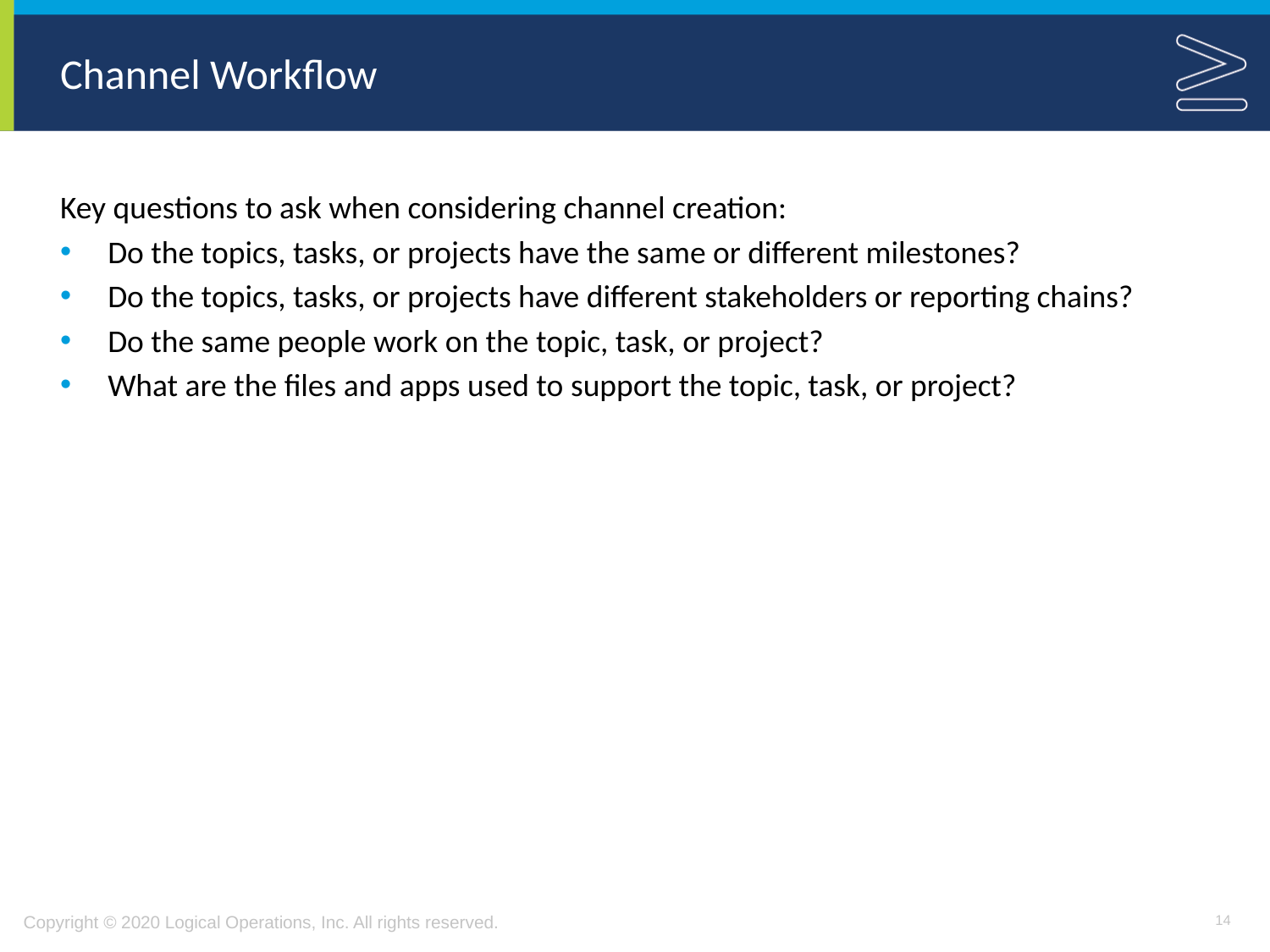

# Channel Workflow
Key questions to ask when considering channel creation:
Do the topics, tasks, or projects have the same or different milestones?
Do the topics, tasks, or projects have different stakeholders or reporting chains?
Do the same people work on the topic, task, or project?
What are the files and apps used to support the topic, task, or project?
14